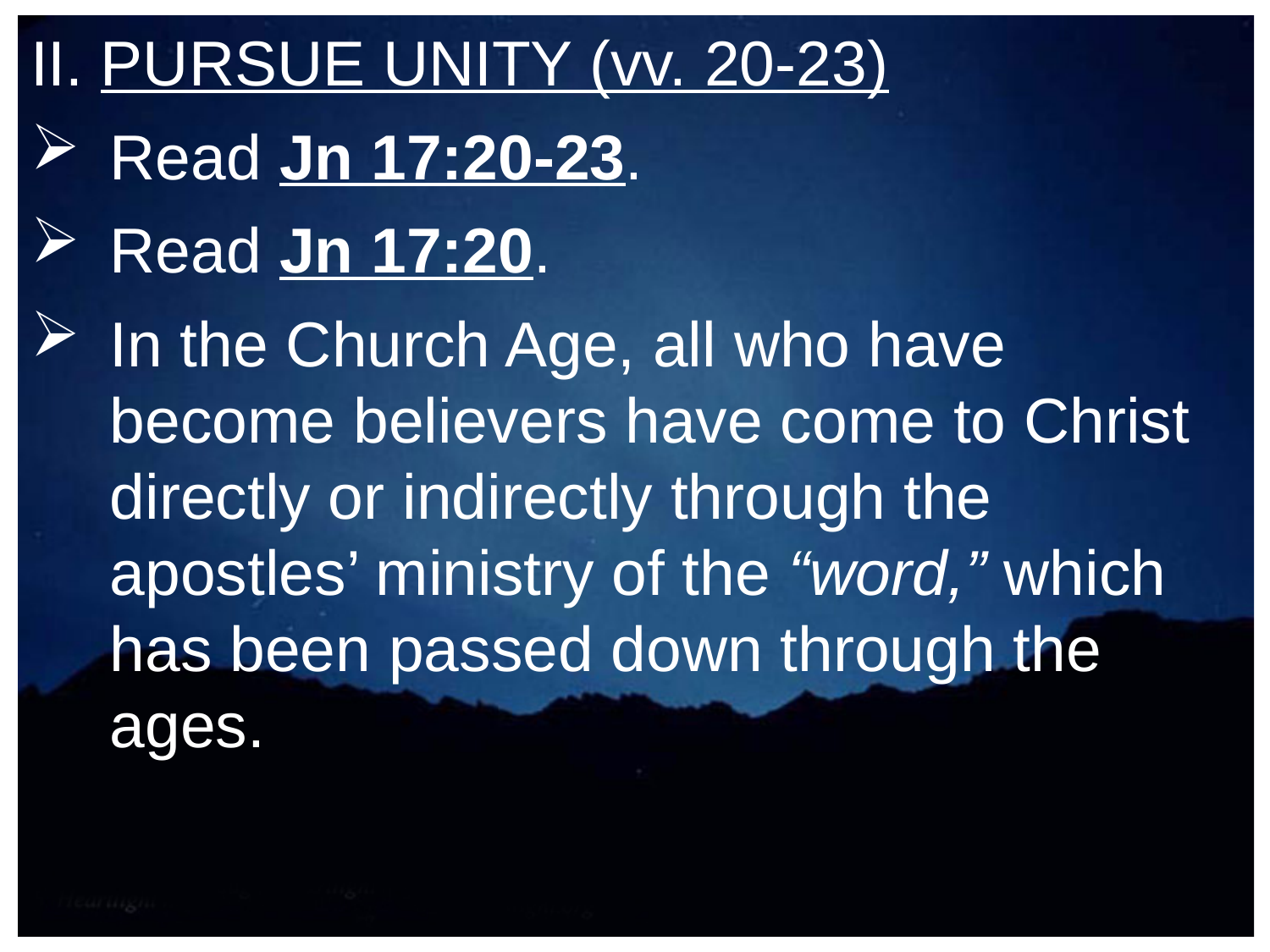

II. PURSUE UNITY (vv. 20-23)
Read Jn 17:20-23.
Read Jn 17:20.
In the Church Age, all who have become believers have come to Christ directly or indirectly through the apostles’ ministry of the “word,” which has been passed down through the ages.